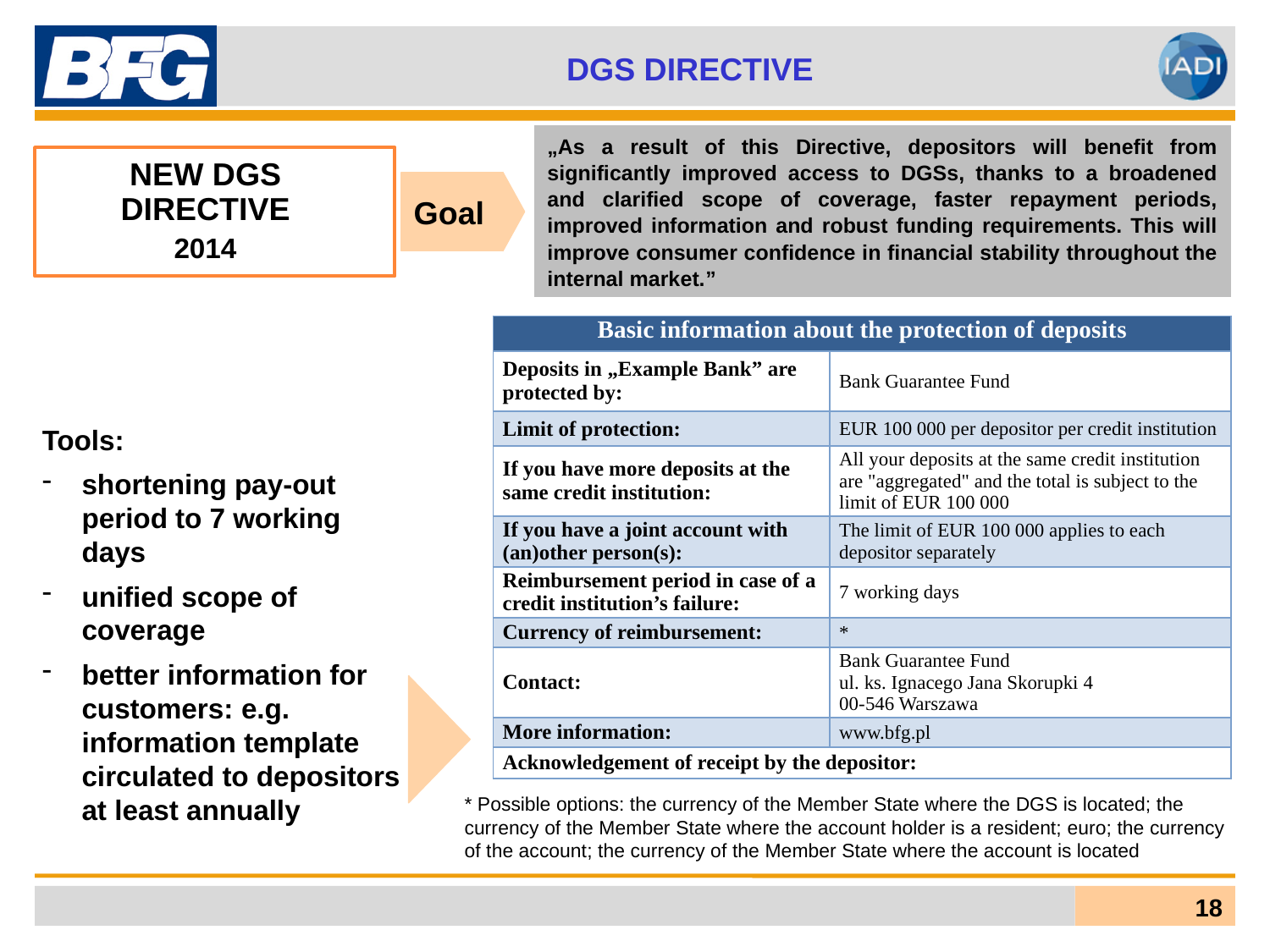

DGS Directive
„As a result of this Directive, depositors will benefit from significantly improved access to DGSs, thanks to a broadened and clarified scope of coverage, faster repayment periods, improved information and robust funding requirements. This will improve consumer confidence in financial stability throughout the internal market.”

NEW DGS DIRECTIVE
2014
Goal

| Basic information about the protection of deposits |  |
| --- | --- |
| Deposits in „Example Bank” are protected by: | Bank Guarantee Fund |
| Limit of protection: | EUR 100 000 per depositor per credit institution |
| If you have more deposits at the same credit institution: | All your deposits at the same credit institution are "aggregated" and the total is subject to the limit of EUR 100 000 |
| If you have a joint account with (an)other person(s): | The limit of EUR 100 000 applies to each depositor separately |
| Reimbursement period in case of a credit institution’s failure: | 7 working days |
| Currency of reimbursement: | \* |
| Contact: | Bank Guarantee Fund ul. ks. Ignacego Jana Skorupki 4 00-546 Warszawa |
| More information: | www.bfg.pl |
| Acknowledgement of receipt by the depositor: |  |
Tools:
shortening pay-out period to 7 working days
unified scope of coverage
better information for customers: e.g. information template circulated to depositors at least annually

* Possible options: the currency of the Member State where the DGS is located; the currency of the Member State where the account holder is a resident; euro; the currency of the account; the currency of the Member State where the account is located